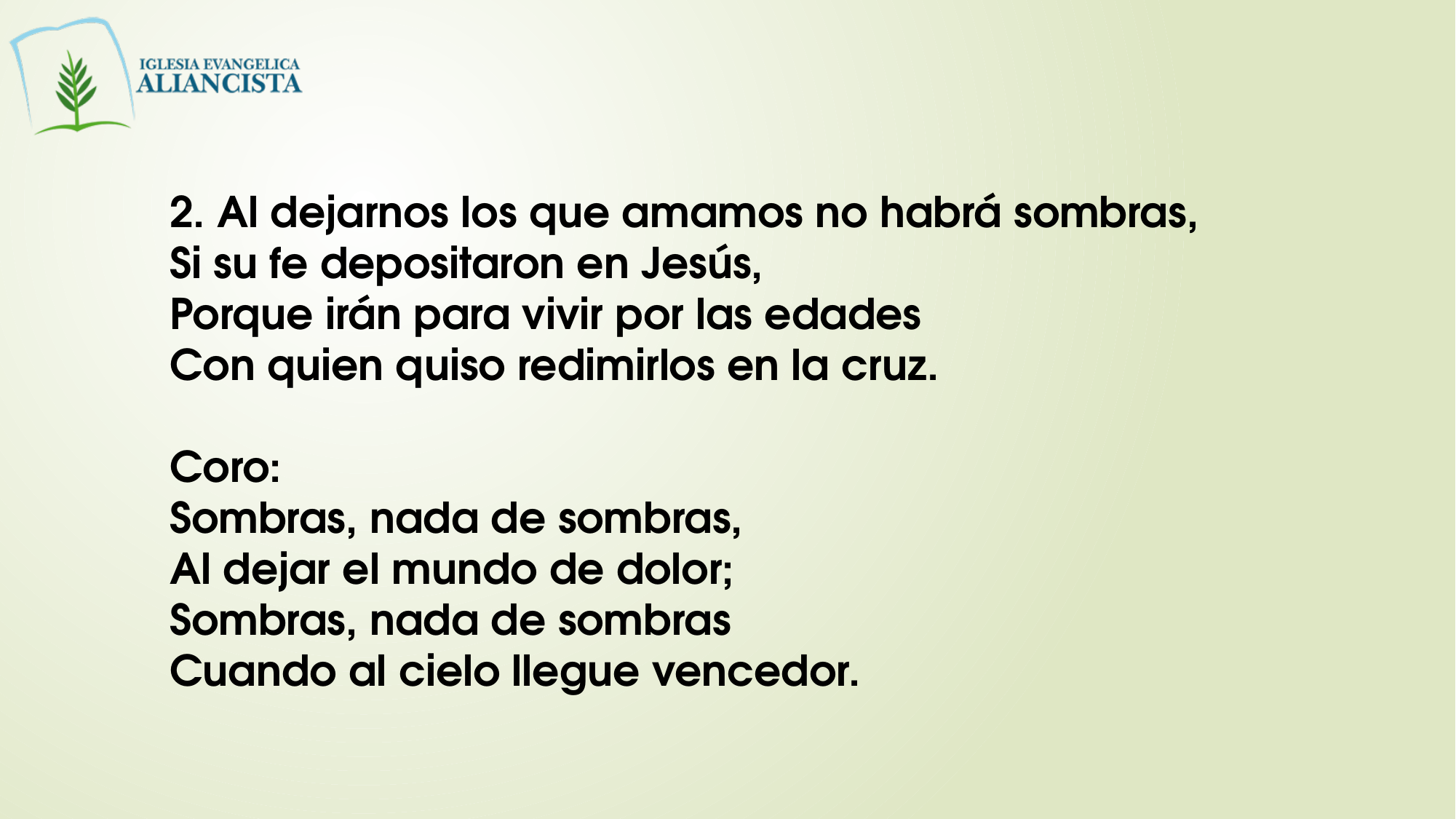

2. Al dejarnos los que amamos no habrá sombras,
Si su fe depositaron en Jesús,
Porque irán para vivir por las edades
Con quien quiso redimirlos en la cruz.

Coro:
Sombras, nada de sombras,
Al dejar el mundo de dolor;
Sombras, nada de sombras
Cuando al cielo llegue vencedor.